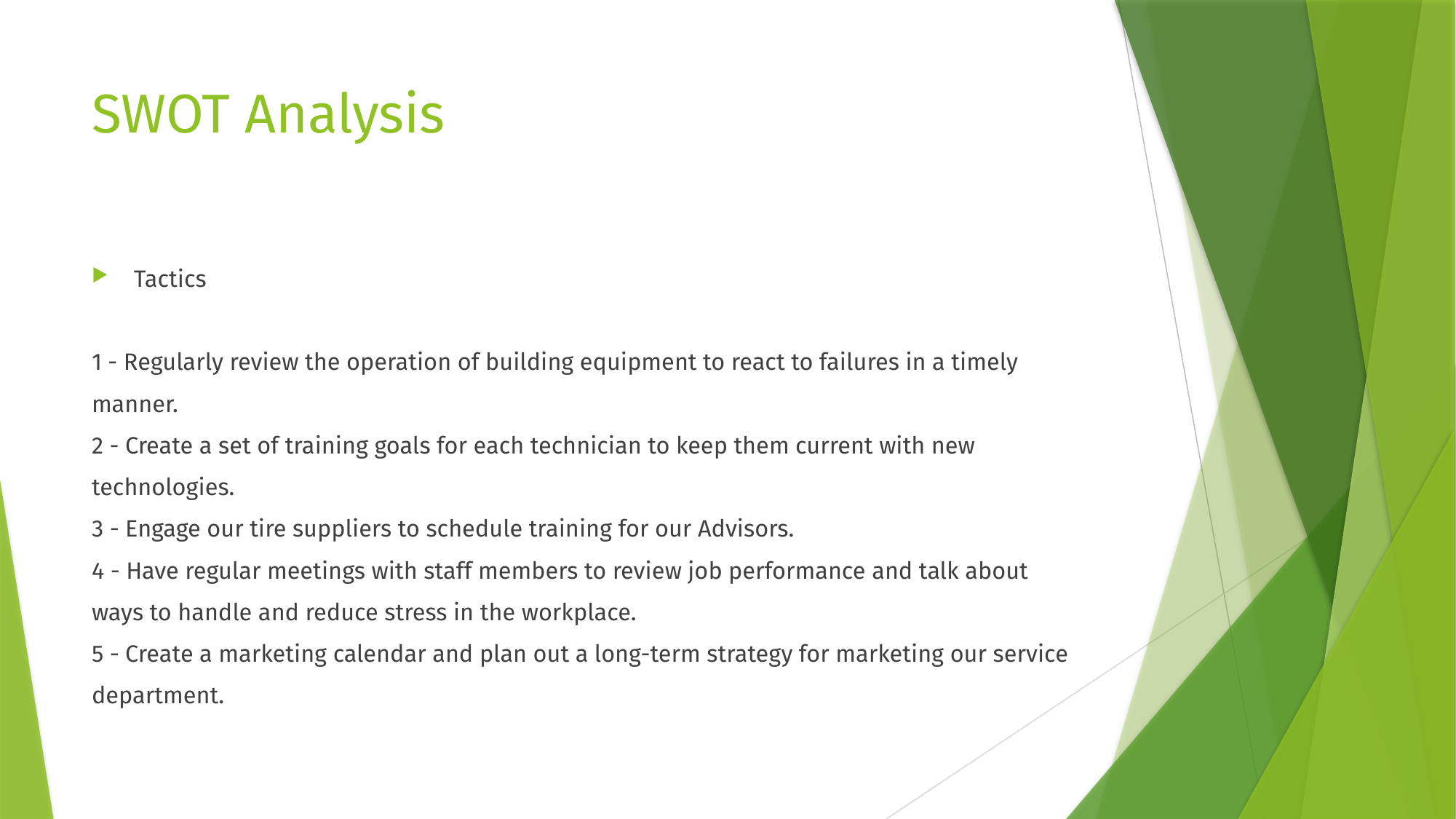

# SWOT Analysis
Tactics

1 - Regularly review the operation of building equipment to react to failures in a timely
manner.
2 - Create a set of training goals for each technician to keep them current with new
technologies.
3 - Engage our tire suppliers to schedule training for our Advisors.
4 - Have regular meetings with staff members to review job performance and talk about
ways to handle and reduce stress in the workplace.
5 - Create a marketing calendar and plan out a long-term strategy for marketing our service
department.